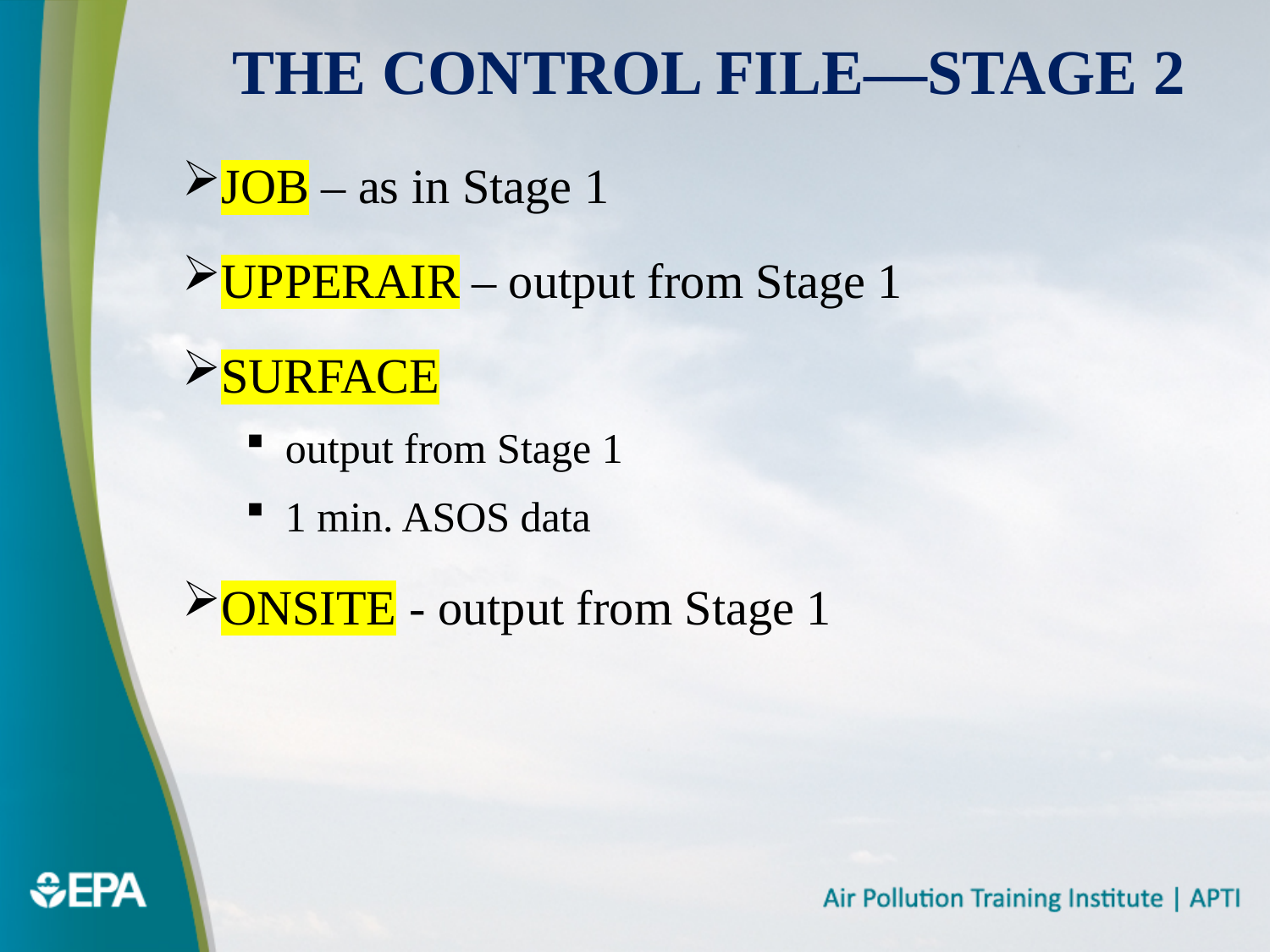

# The Control File—Stage 2
JOB – as in Stage 1
UPPERAIR – output from Stage 1
SURFACE
output from Stage 1
1 min. ASOS data
ONSITE - output from Stage 1